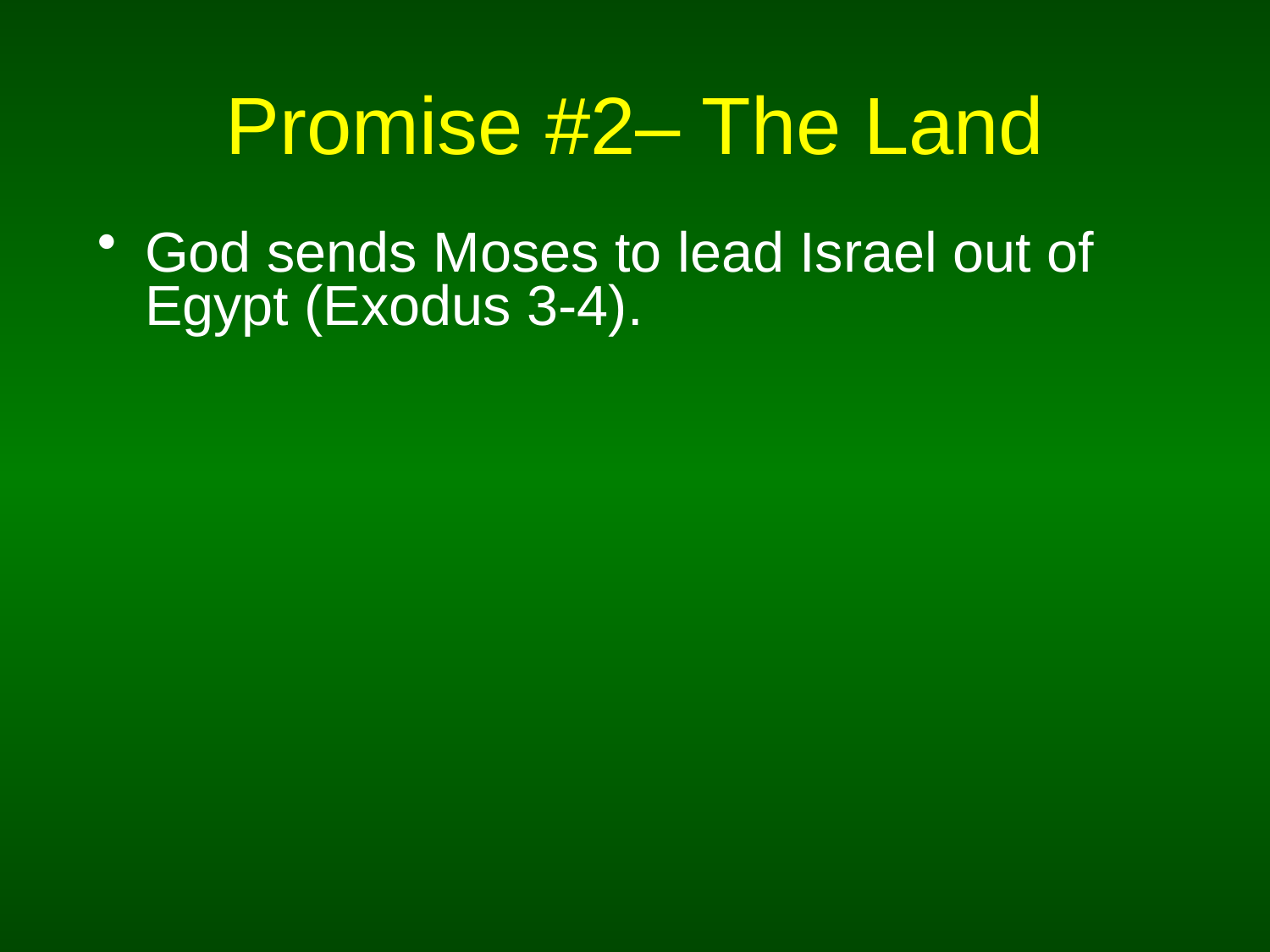

# Promise #2– The Land
God sends Moses to lead Israel out of Egypt (Exodus 3-4).